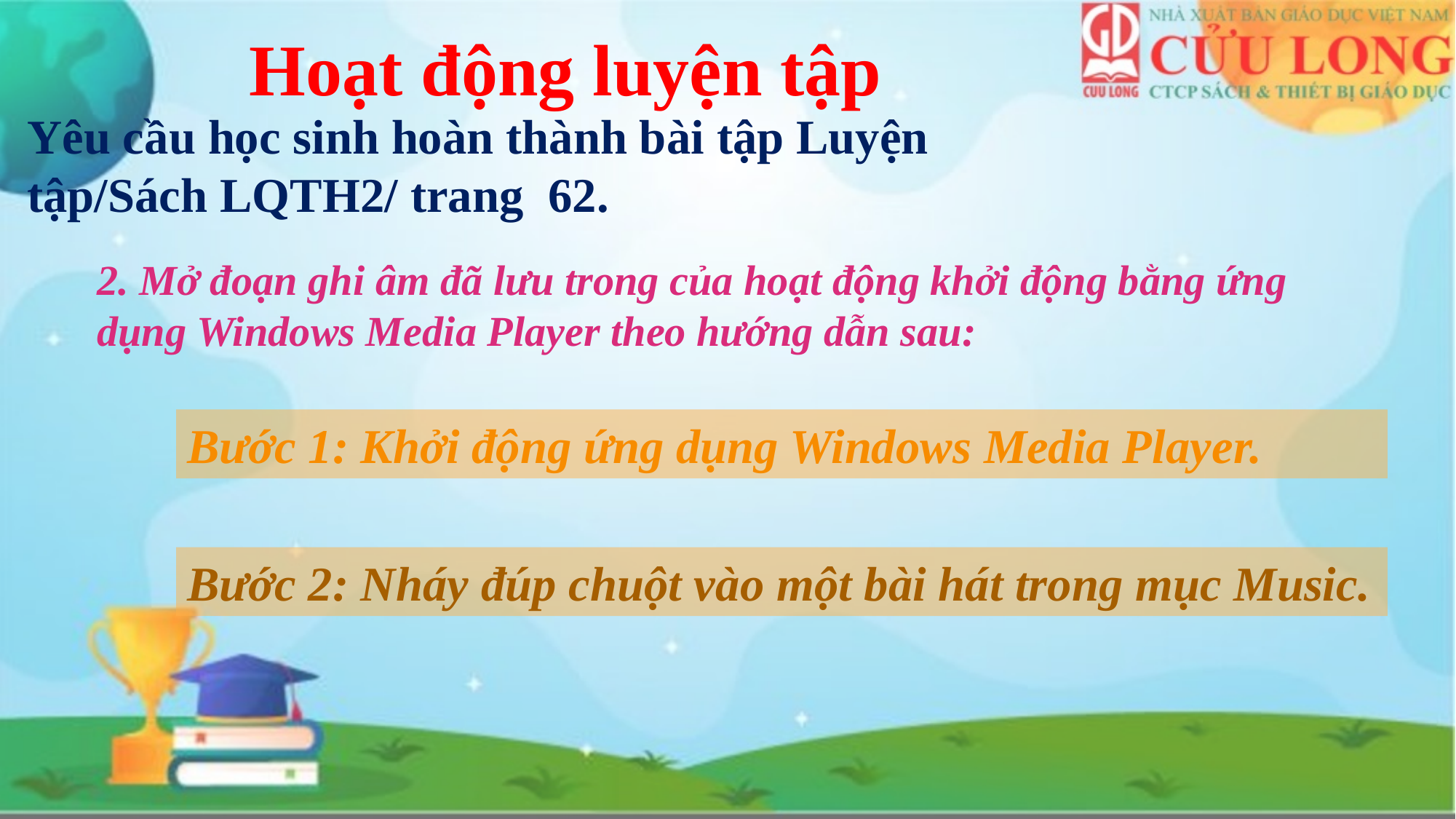

# Hoạt động luyện tập
Yêu cầu học sinh hoàn thành bài tập Luyện tập/Sách LQTH2/ trang  62.
2. Mở đoạn ghi âm đã lưu trong của hoạt động khởi động bằng ứng dụng Windows Media Player theo hướng dẫn sau:
Bước 1: Khởi động ứng dụng Windows Media Player.
Bước 2: Nháy đúp chuột vào một bài hát trong mục Music.